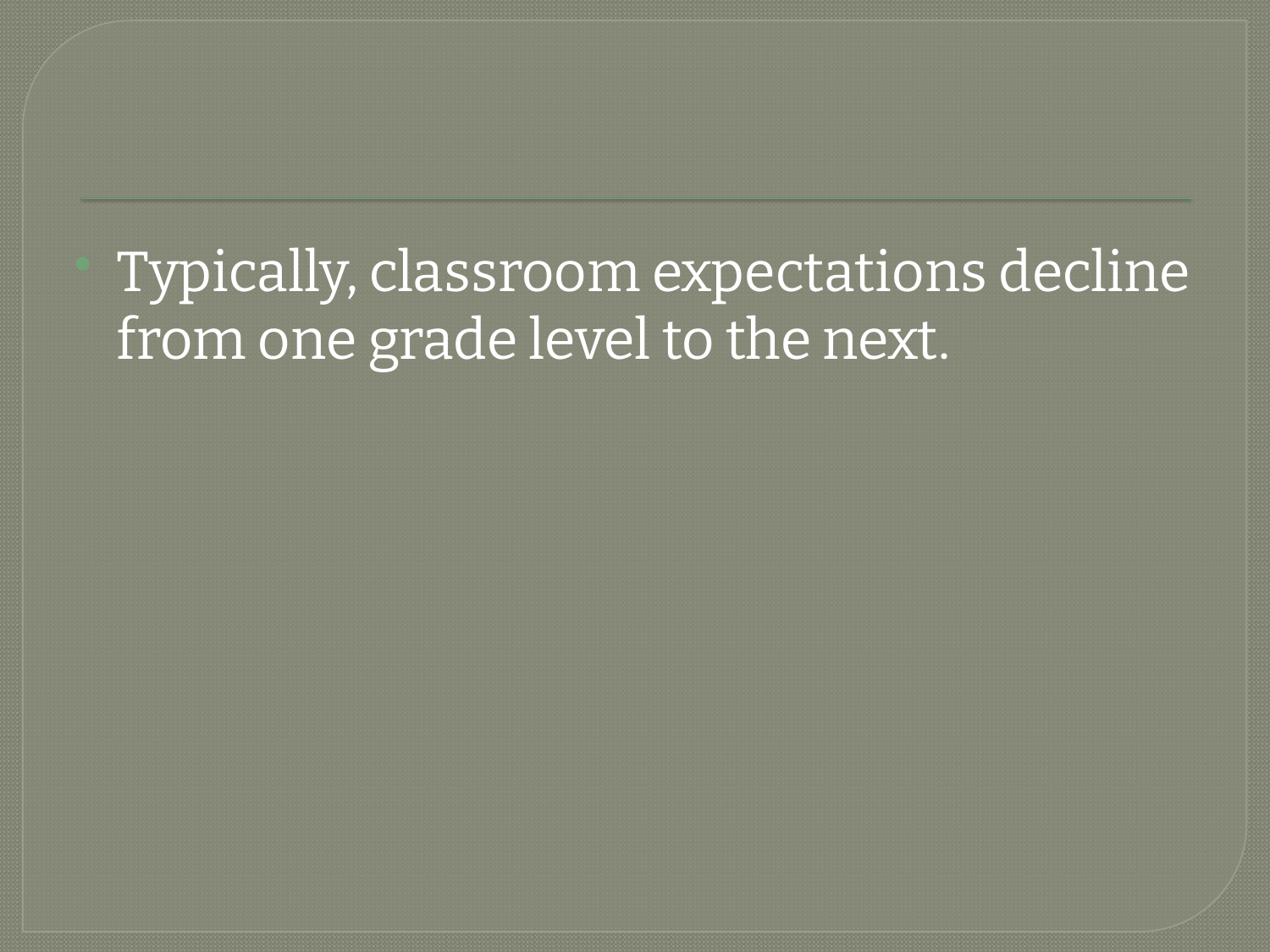

#
Typically, classroom expectations decline from one grade level to the next.